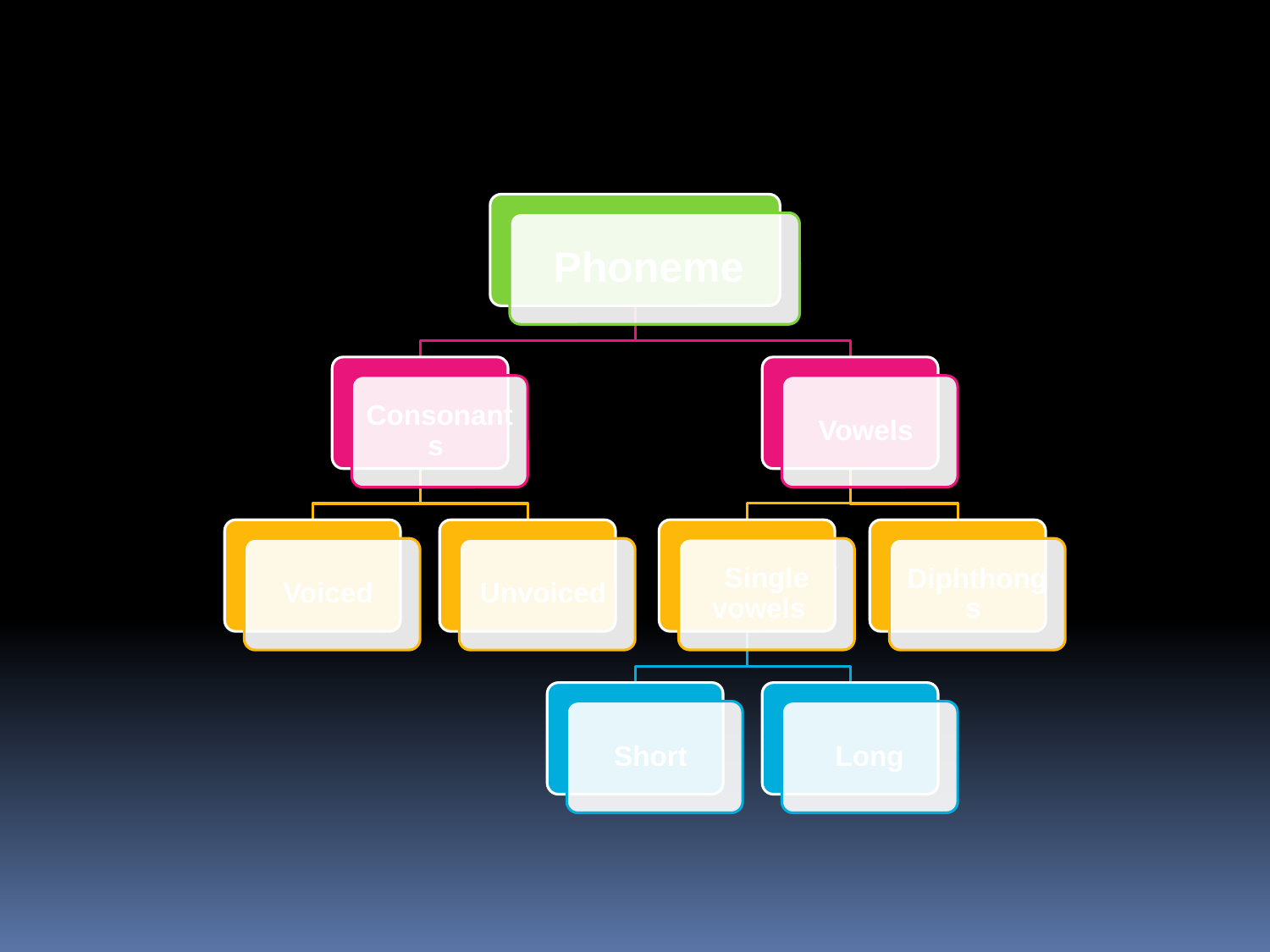

Phoneme
Consonants
Voiced
Unvoiced
Vowels
Single vowels
Short
Long
Diphthongs